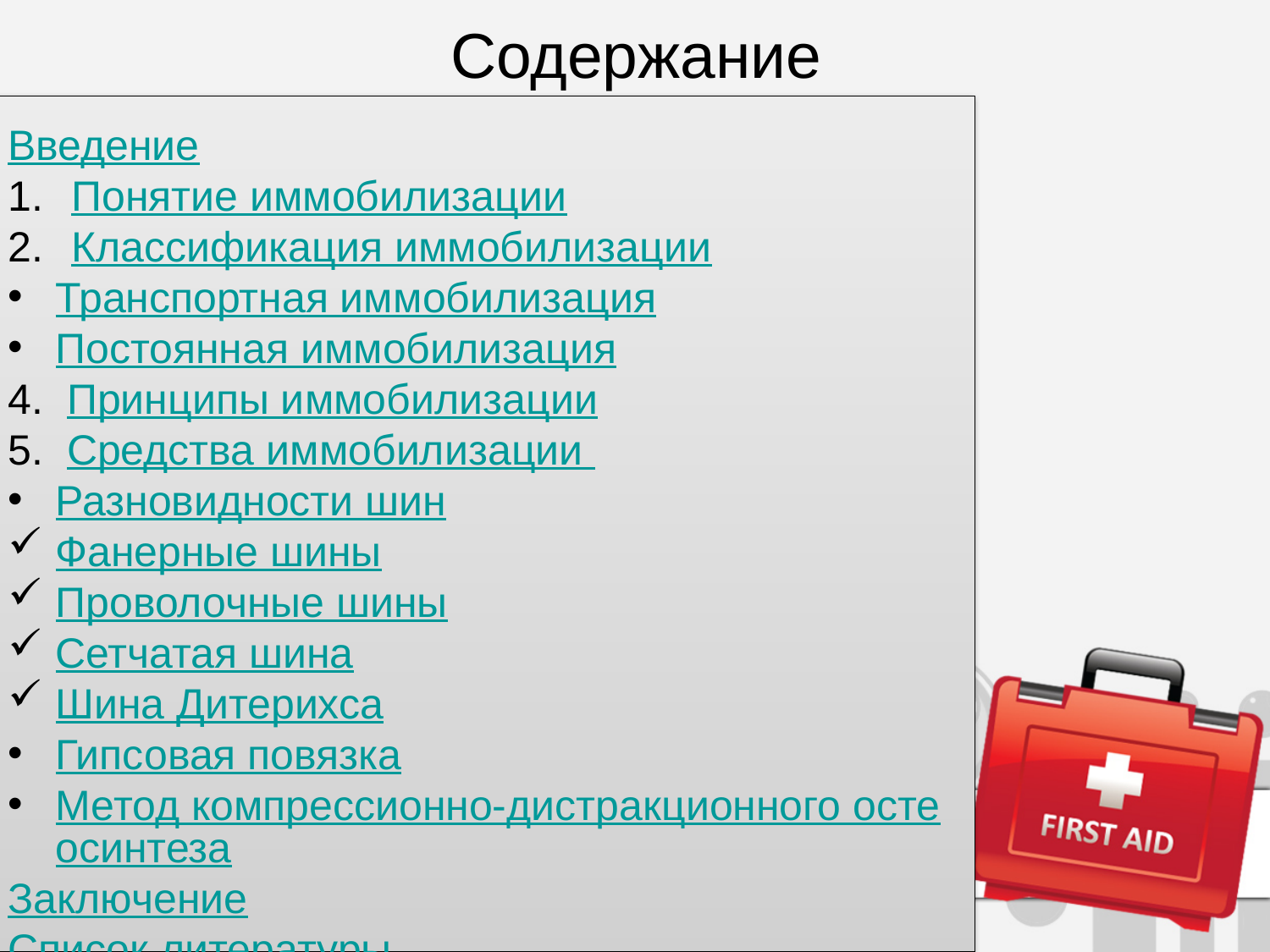

# Содержание
Введение
Понятие иммобилизации
Классификация иммобилизации
Транспортная иммобилизация
Постоянная иммобилизация
Принципы иммобилизации
Средства иммобилизации
Разновидности шин
Фанерные шины
Проволочные шины
Сетчатая шина
Шина Дитерихса
Гипсовая повязка
Метод компрессионно-дистракционного остеосинтеза
Заключение

Введение
Понятие иммобилизации
Классификация иммобилизации
Транспортная иммобилизация
Постоянная иммобилизация
4.  Принципы иммобилизации
5.  Средства иммобилизации
Разновидности шин
Фанерные шины
Проволочные шины
Сетчатая шина
Шина Дитерихса
Гипсовая повязка
Метод компрессионно-дистракционного остеосинтеза
Заключение
Список литературы